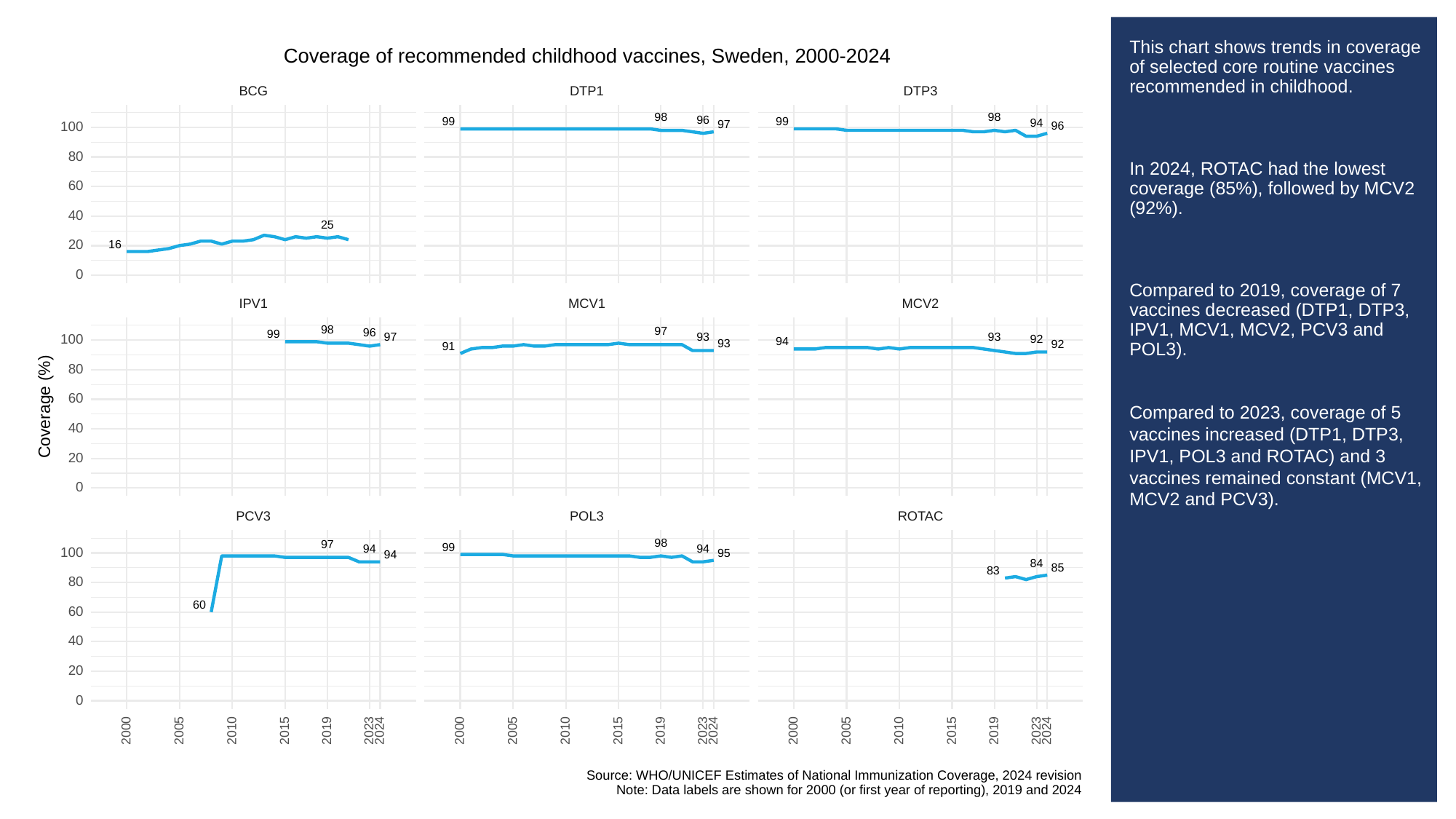

# This chart shows trends in coverage of selected core routine vaccines recommended in childhood.

In 2024, ROTAC had the lowest coverage (85%), followed by MCV2 (92%).

Compared to 2019, coverage of 7 vaccines decreased (DTP1, DTP3, IPV1, MCV1, MCV2, PCV3 and POL3).

Compared to 2023, coverage of 5 vaccines increased (DTP1, DTP3, IPV1, POL3 and ROTAC) and 3 vaccines remained constant (MCV1, MCV2 and PCV3).

Coverage of recommended childhood vaccines, Sweden, 2000-2024
BCG
DTP3
DTP1

98
98
96
99
99
94
97
96
100

80

60

40

25

16
20

0

MCV1
MCV2
IPV1

98
97
96
99
97
93
93
100
92
94
93

92

91

80

60
Coverage (%)

40

20

0

POL3
PCV3
ROTAC

98
97
99
94
94
100
95
94

84
85
83

80

60
60

40

20

0

2023
2023
2023
2000
2005
2010
2015
2019
2024
2000
2005
2010
2015
2019
2024
2000
2005
2010
2015
2019
2024
Source: WHO/UNICEF Estimates of National Immunization Coverage, 2024 revision
Note: Data labels are shown for 2000 (or first year of reporting), 2019 and 2024